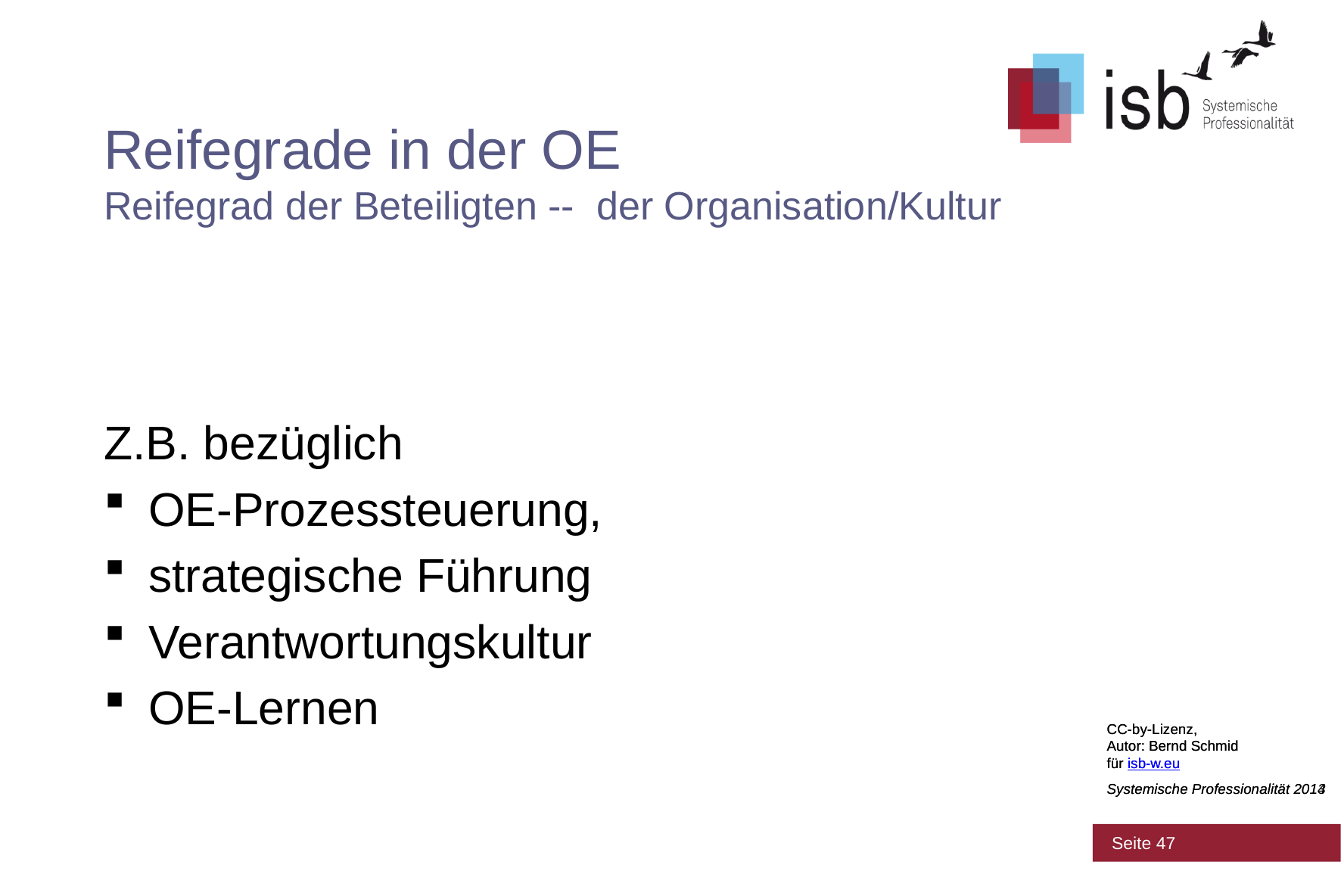

# Reifegrade in der OE Reifegrad der Beteiligten --  der Organisation/Kultur
Z.B. bezüglich
OE-Prozessteuerung,
strategische Führung
Verantwortungskultur
OE-Lernen

CC-by-Lizenz,
Autor: Bernd Schmid
für isb-w.eu
Systemische Professionalität 2013
 Seite 47